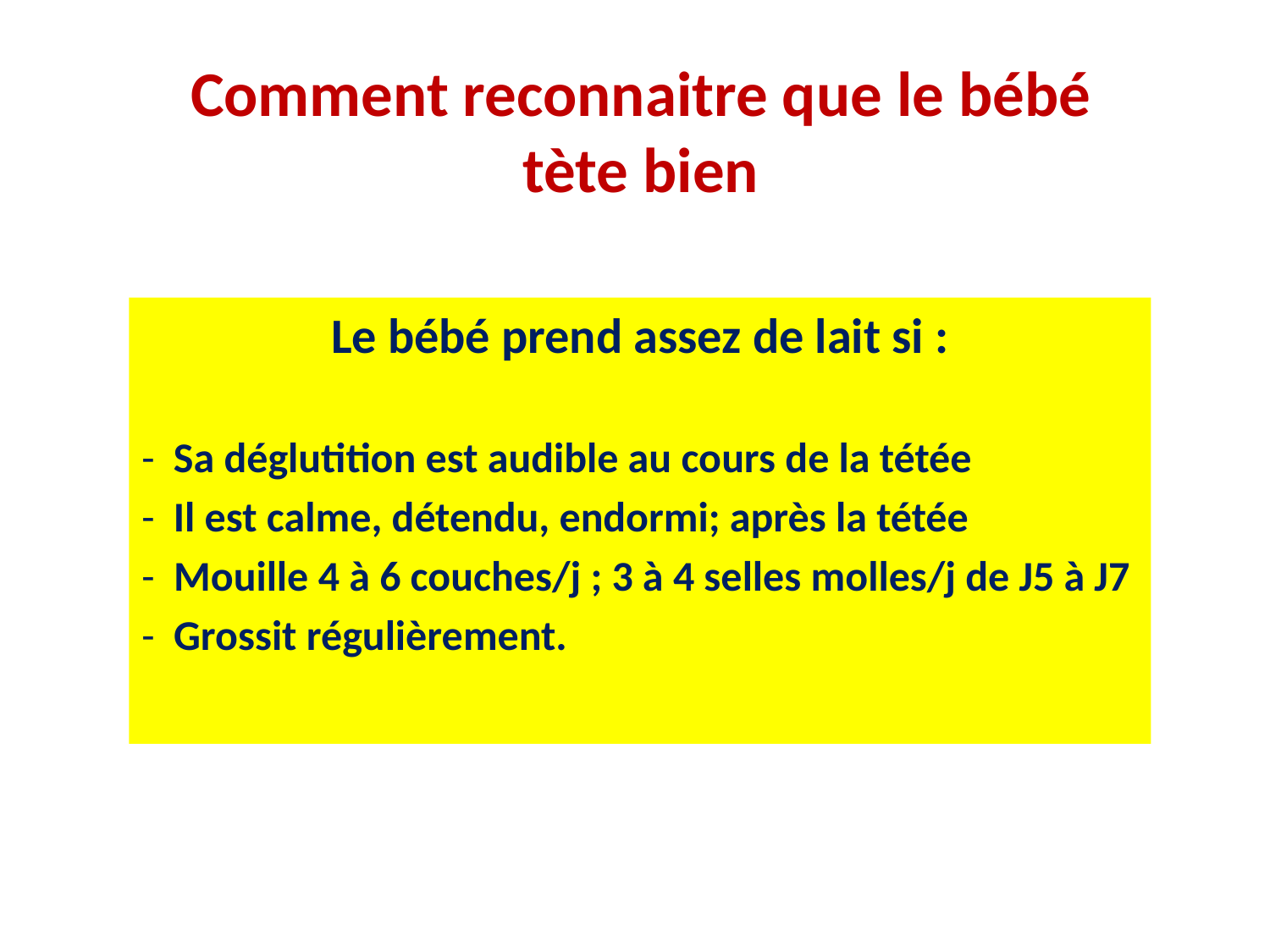

# Comment reconnaitre que le bébé tète bien
Le bébé prend assez de lait si :

-  Sa déglutition est audible au cours de la tétée
-  Il est calme, détendu, endormi; après la tétée
-  Mouille 4 à 6 couches/j ; 3 à 4 selles molles/j de J5 à J7
-  Grossit régulièrement.